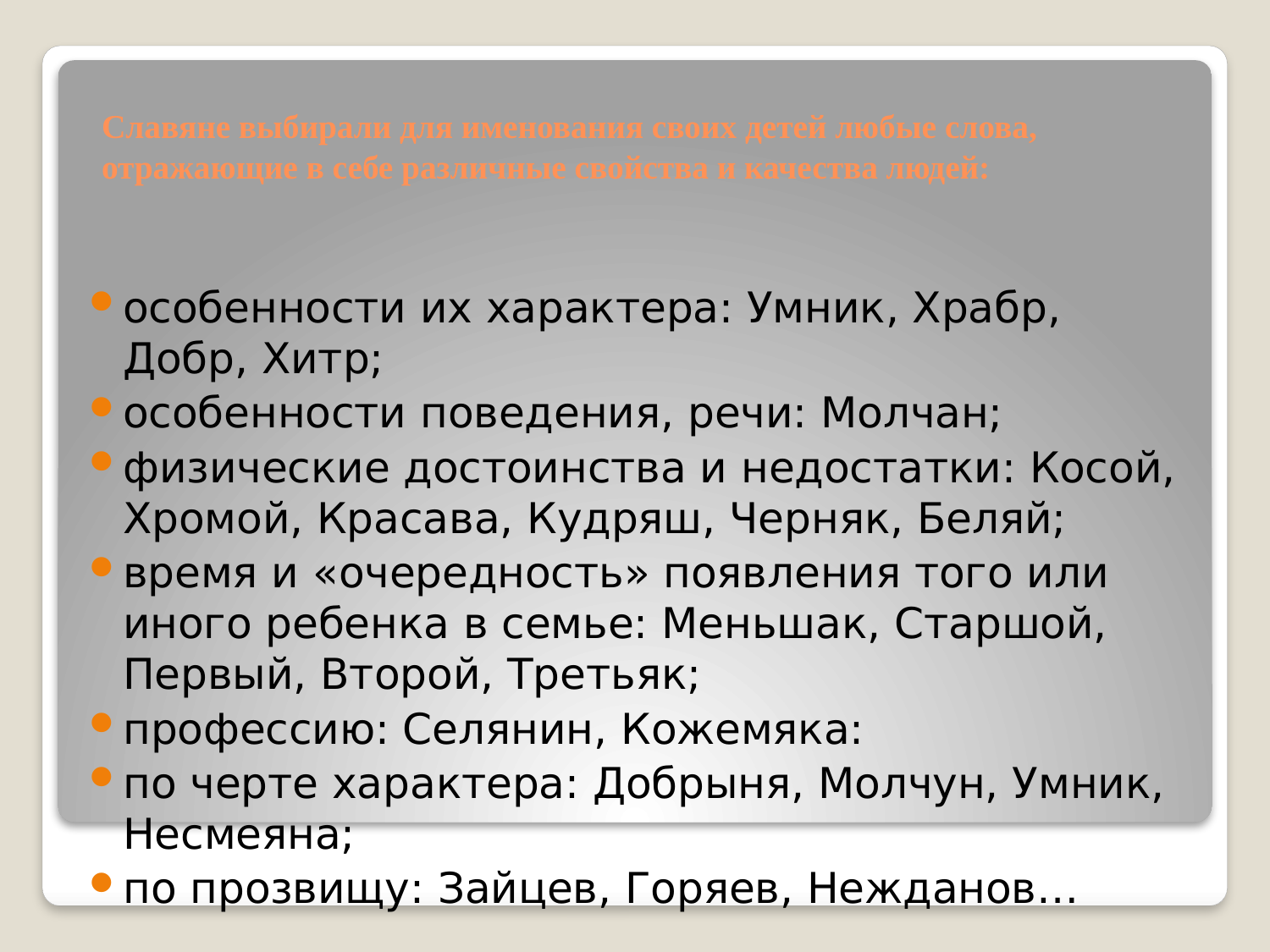

# Славяне выбирали для именования своих детей любые слова, отражающие в себе различные свойства и качества людей:
особенности их характера: Умник, Храбр, Добр, Хитр;
особенности поведения, речи: Молчан;
физические достоинства и недостатки: Косой, Хромой, Красава, Кудряш, Черняк, Беляй;
время и «очередность» появления того или иного ребенка в семье: Меньшак, Старшой, Первый, Второй, Третьяк;
профессию: Селянин, Кожемяка:
по черте характера: Добрыня, Молчун, Умник, Несмеяна;
по прозвищу: Зайцев, Горяев, Нежданов…